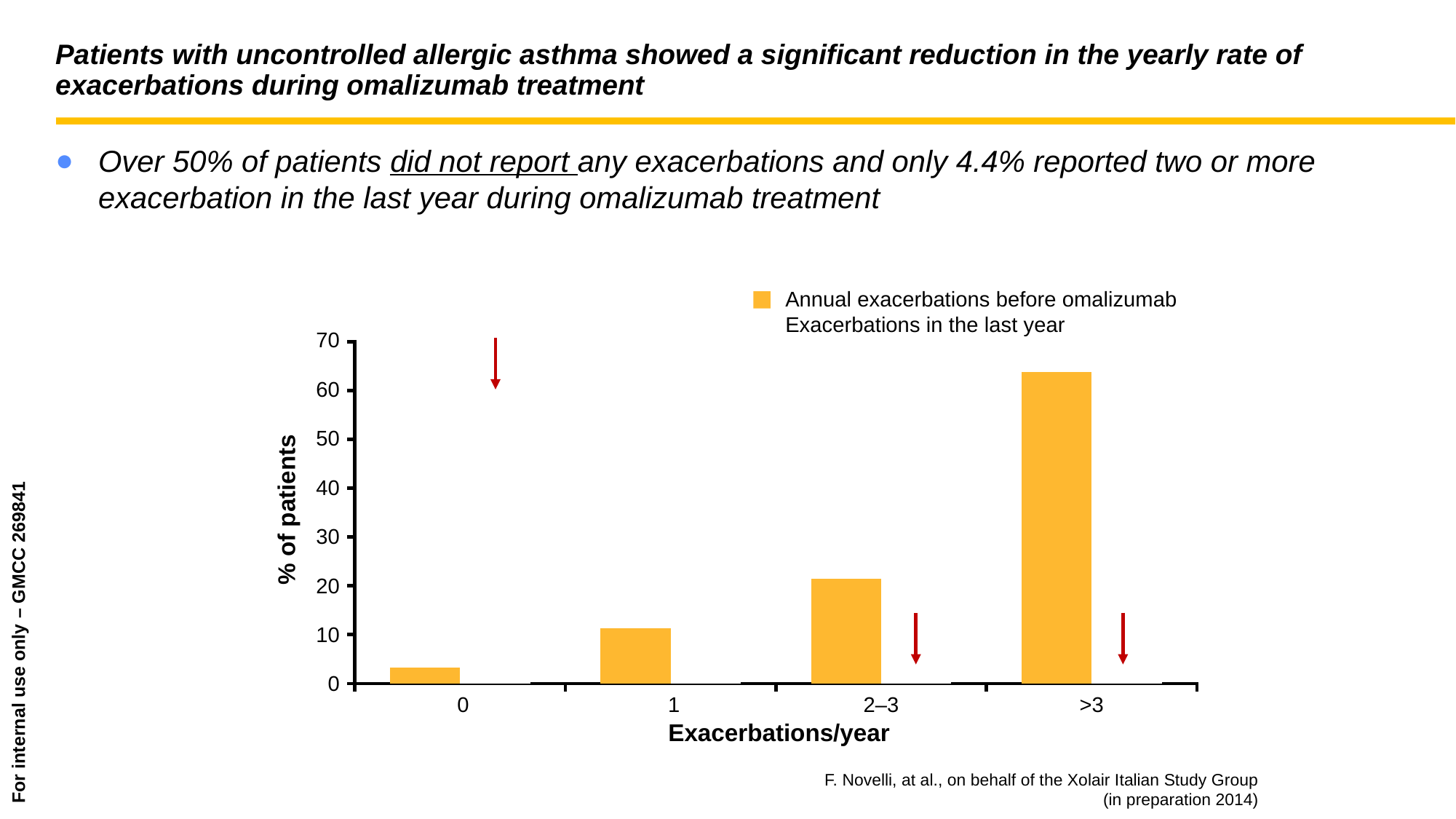

# Patients with uncontrolled allergic asthma showed a significant reduction in the yearly rate of exacerbations during omalizumab treatment
Over 50% of patients did not report any exacerbations and only 4.4% reported two or more exacerbation in the last year during omalizumab treatment
Annual exacerbations before omalizumab
Exacerbations in the last year

70

### Chart

| Category | Annual exacerbations before omalizumab | Exacerbations in the last year |
|---|---|---|
| 0 | 3.3 | 57.7 |
| 1 | 11.3 | 38.4 |
| 2-3 | 21.5 | 1.7 |
| >3 | 63.9 | 2.7 |
60
50
40
% of patients
30
20
10
0
0
1
2–3
>3
Exacerbations/year
F. Novelli, at al., on behalf of the Xolair Italian Study Group (in preparation 2014)